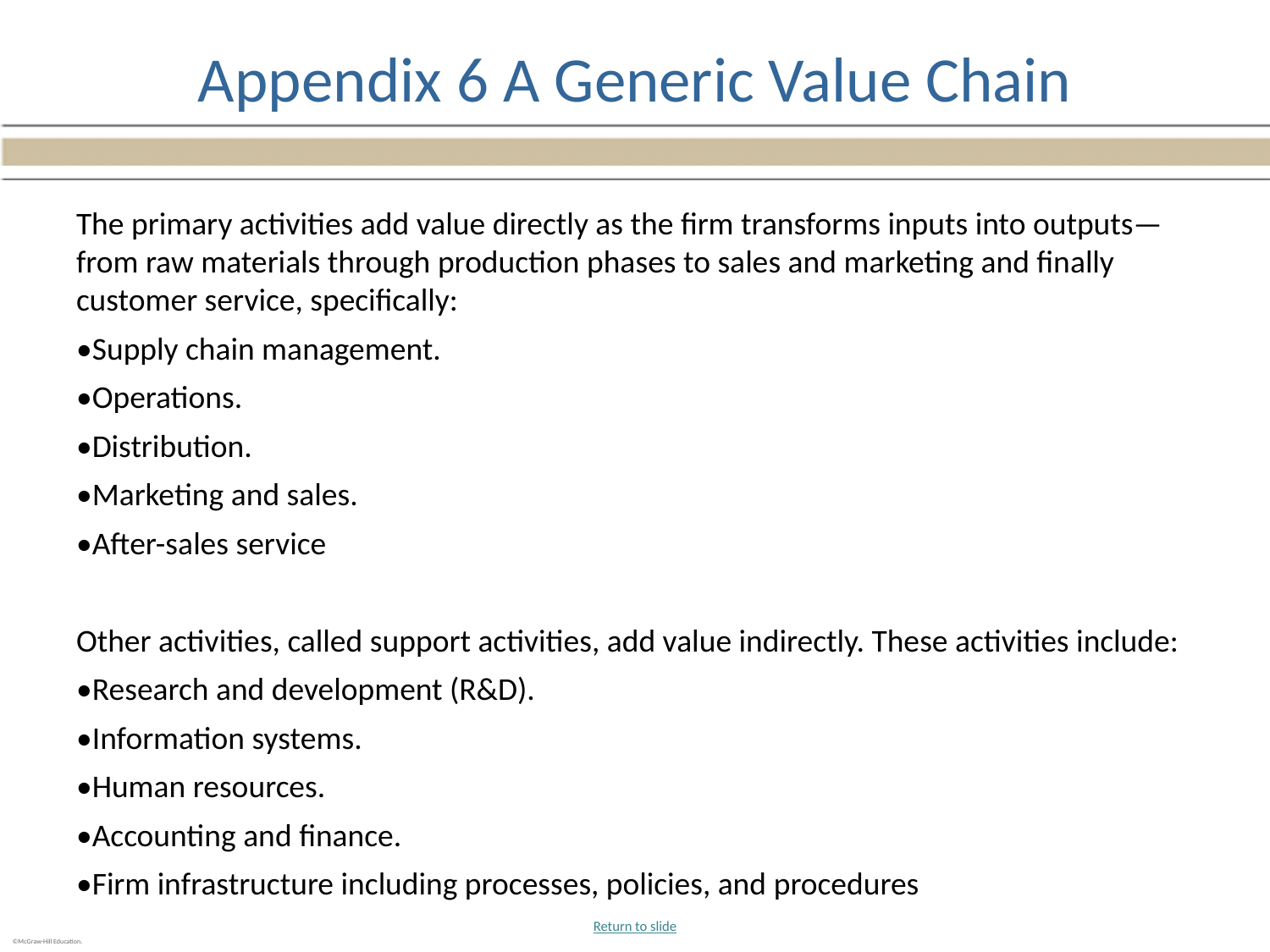

# Appendix 6 A Generic Value Chain
The primary activities add value directly as the firm transforms inputs into outputs—from raw materials through production phases to sales and marketing and finally customer service, specifically:
•Supply chain management.
•Operations.
•Distribution.
•Marketing and sales.
•After-sales service

Other activities, called support activities, add value indirectly. These activities include:
•Research and development (R&D).
•Information systems.
•Human resources.
•Accounting and finance.
•Firm infrastructure including processes, policies, and procedures
Return to slide